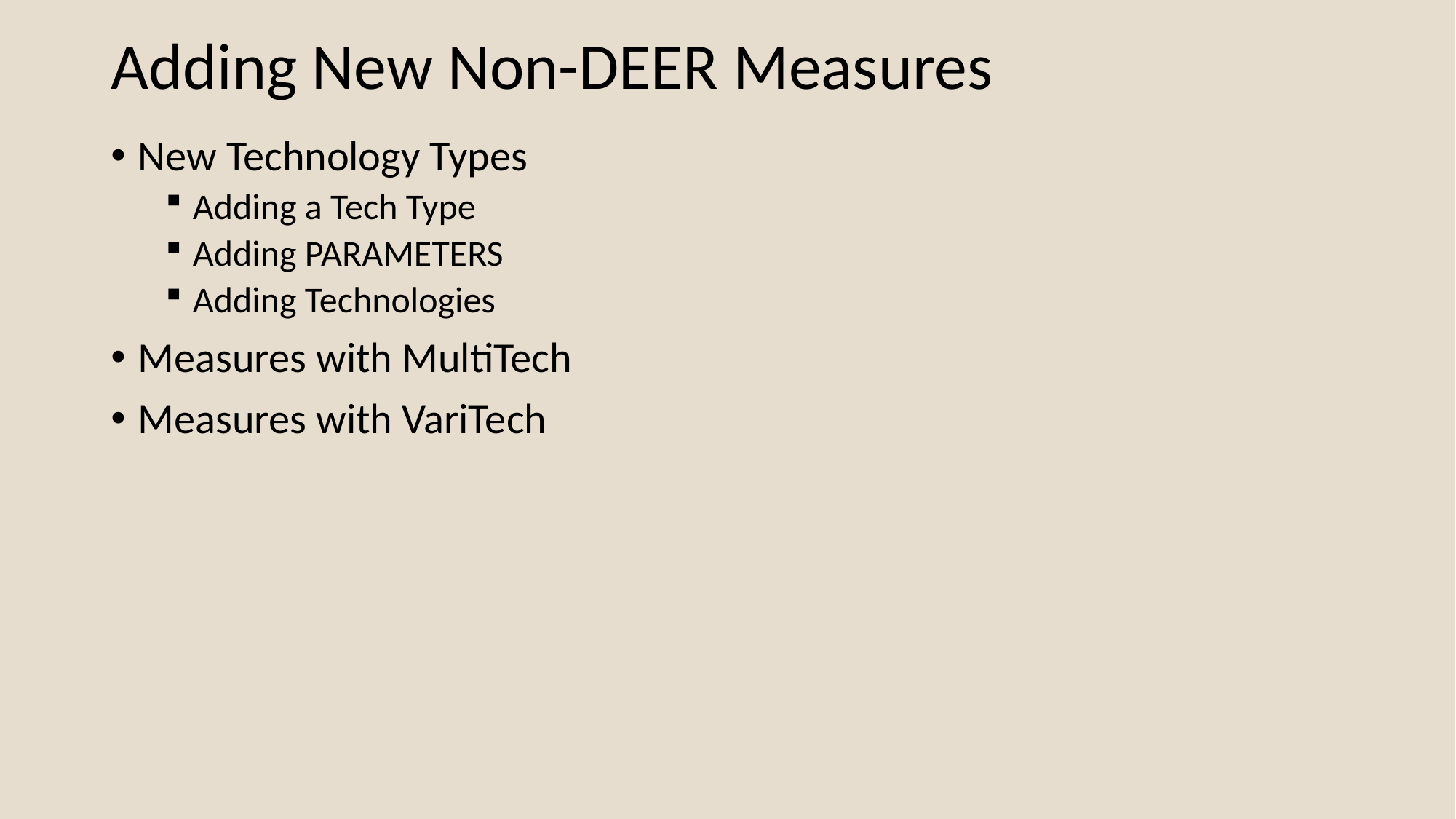

# Adding New Non-DEER Measures
New Technology Types
Adding a Tech Type
Adding PARAMETERS
Adding Technologies
Measures with MultiTech
Measures with VariTech